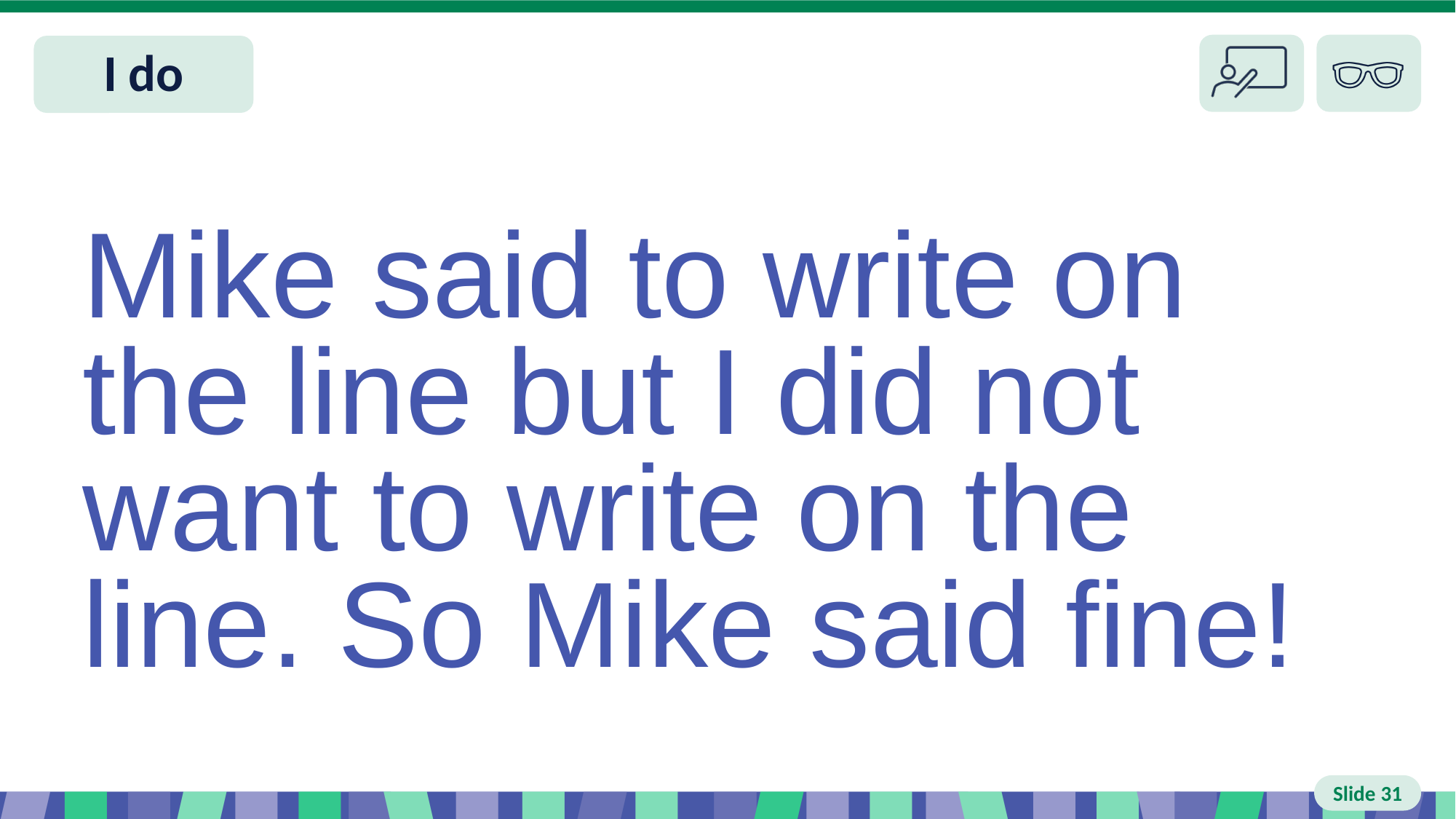

# Slide 31 I do
Mike said to write on
the line but I did not want to write on the line. So Mike said fine!